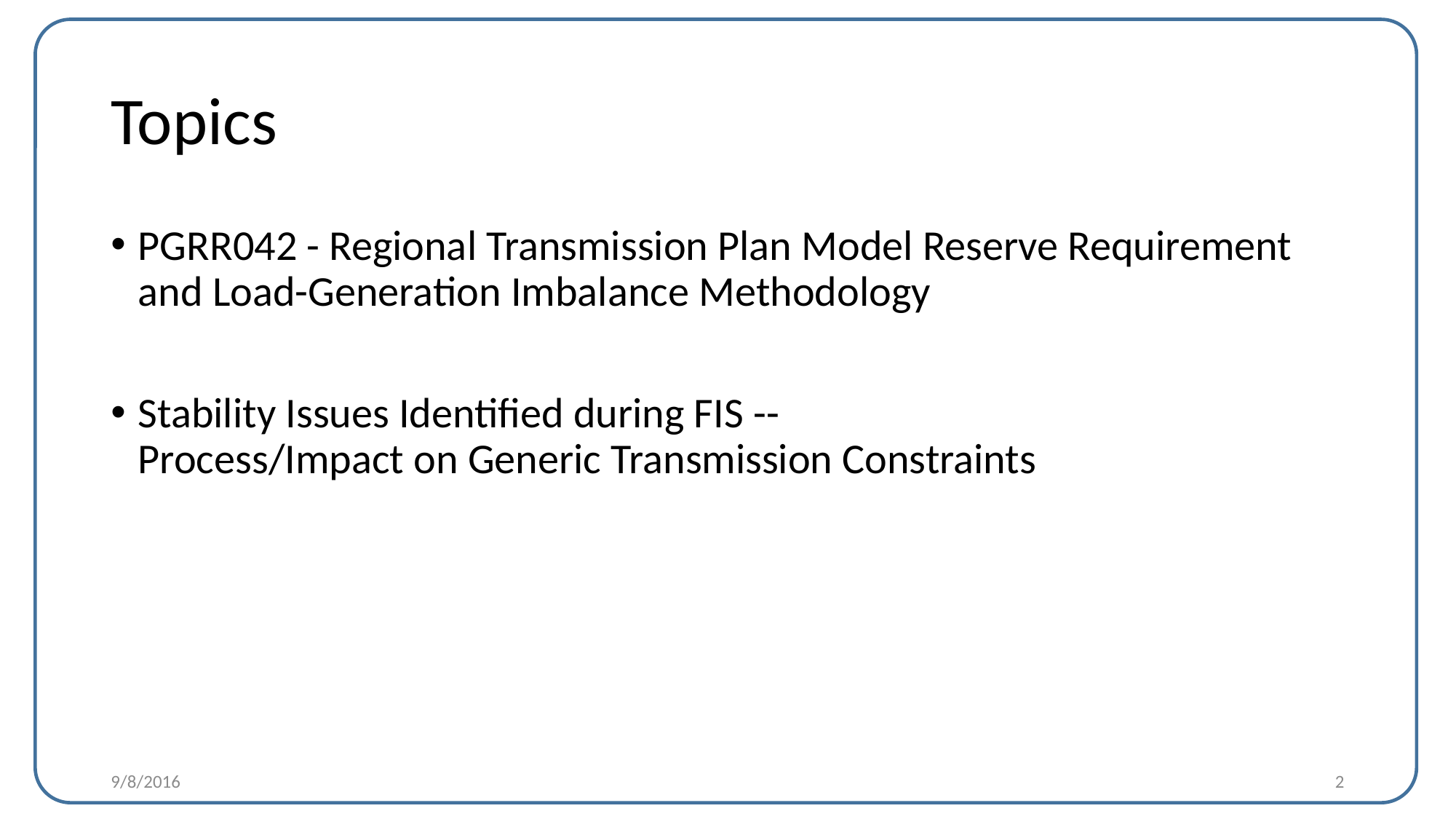

# Topics
PGRR042 - Regional Transmission Plan Model Reserve Requirement and Load-Generation Imbalance Methodology

Stability Issues Identified during FIS --
Process/Impact on Generic Transmission Constraints

9/8/2016
2